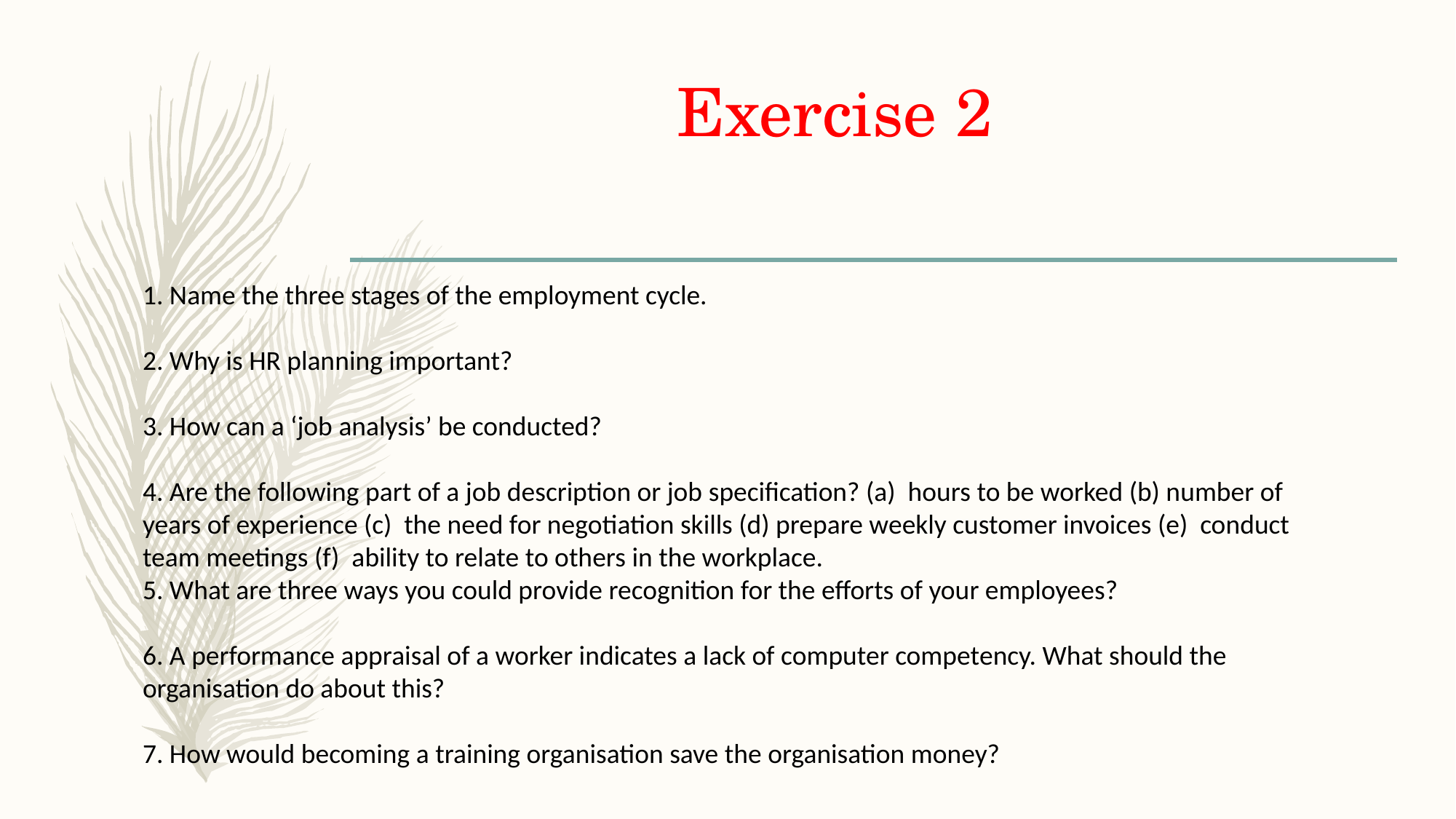

# Exercise 2
1. Name the three stages of the employment cycle.

2. Why is HR planning important?

3. How can a ‘job analysis’ be conducted?

4. Are the following part of a job description or job specification? (a)  hours to be worked (b) number of years of experience (c)  the need for negotiation skills (d) prepare weekly customer invoices (e)  conduct team meetings (f)  ability to relate to others in the workplace.
5. What are three ways you could provide recognition for the efforts of your employees?

6. A performance appraisal of a worker indicates a lack of computer competency. What should the organisation do about this?

7. How would becoming a training organisation save the organisation money?